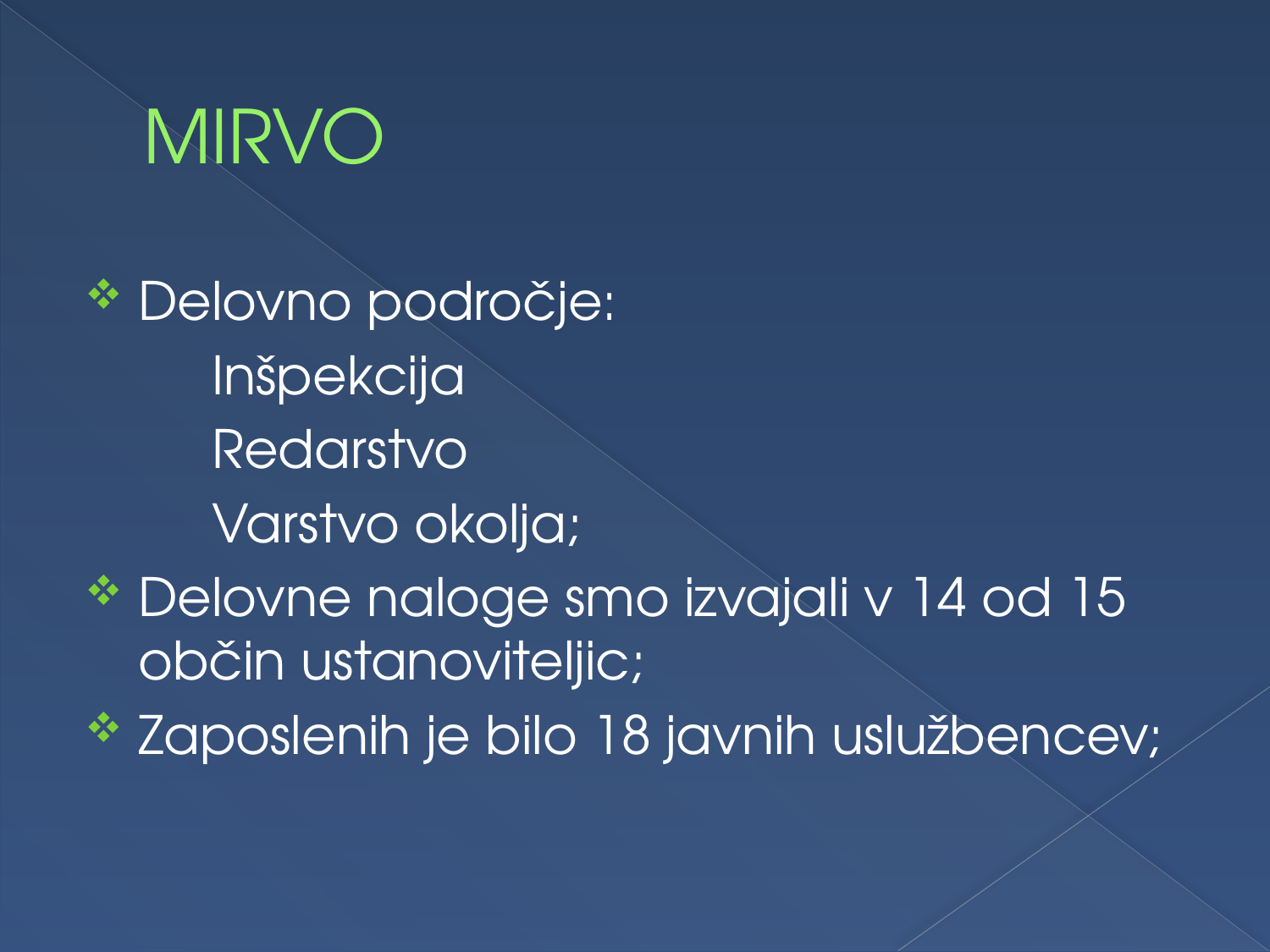

# MIRVO
Delovno področje:
	Inšpekcija
	Redarstvo
	Varstvo okolja;
Delovne naloge smo izvajali v 14 od 15 občin ustanoviteljic;
Zaposlenih je bilo 18 javnih uslužbencev;